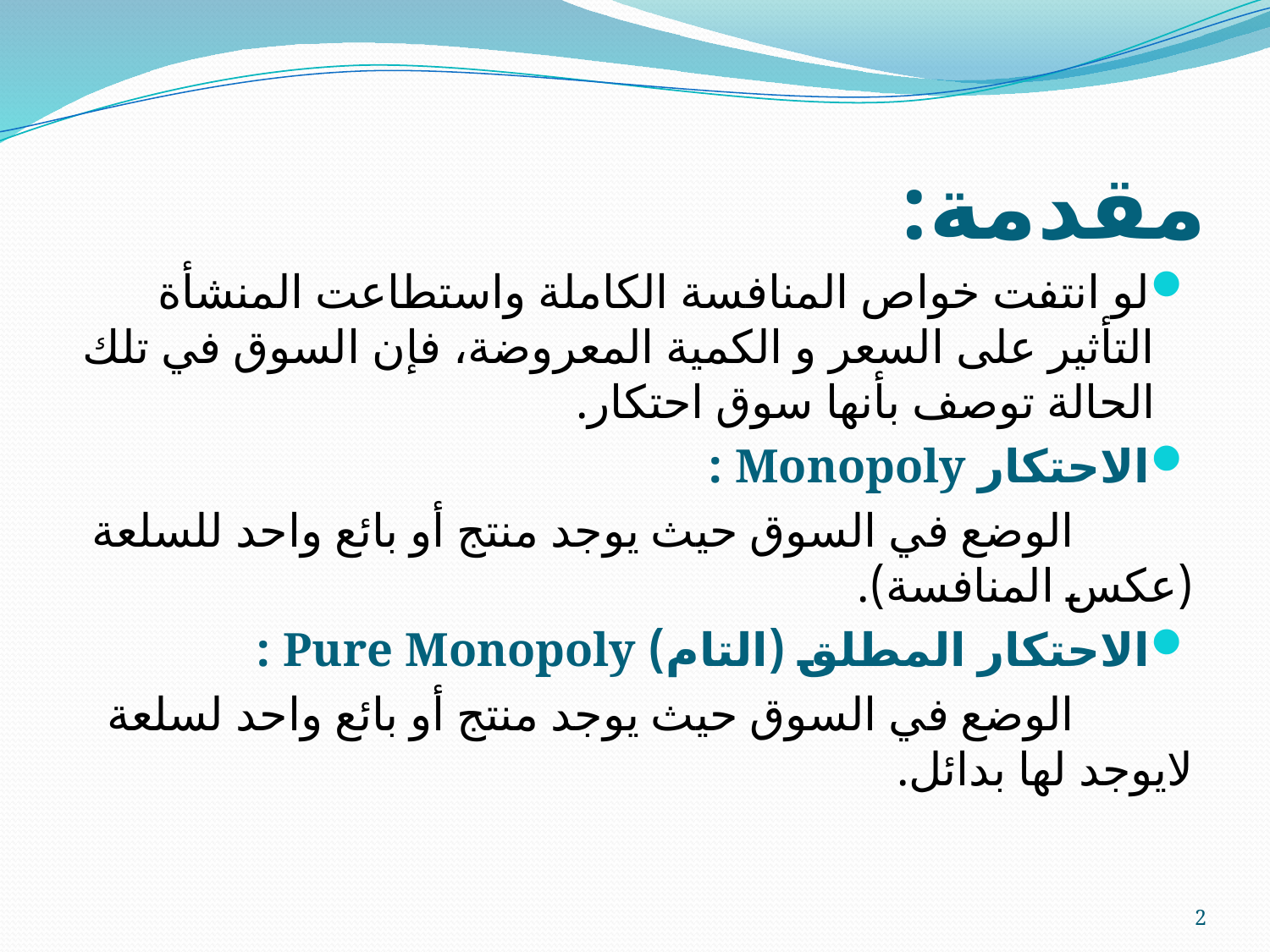

# مقدمة:
لو انتفت خواص المنافسة الكاملة واستطاعت المنشأة التأثير على السعر و الكمية المعروضة، فإن السوق في تلك الحالة توصف بأنها سوق احتكار.
الاحتكار Monopoly :
          الوضع في السوق حيث يوجد منتج أو بائع واحد للسلعة (عكس المنافسة).
الاحتكار المطلق (التام) Pure Monopoly :
          الوضع في السوق حيث يوجد منتج أو بائع واحد لسلعة لايوجد لها بدائل.
2